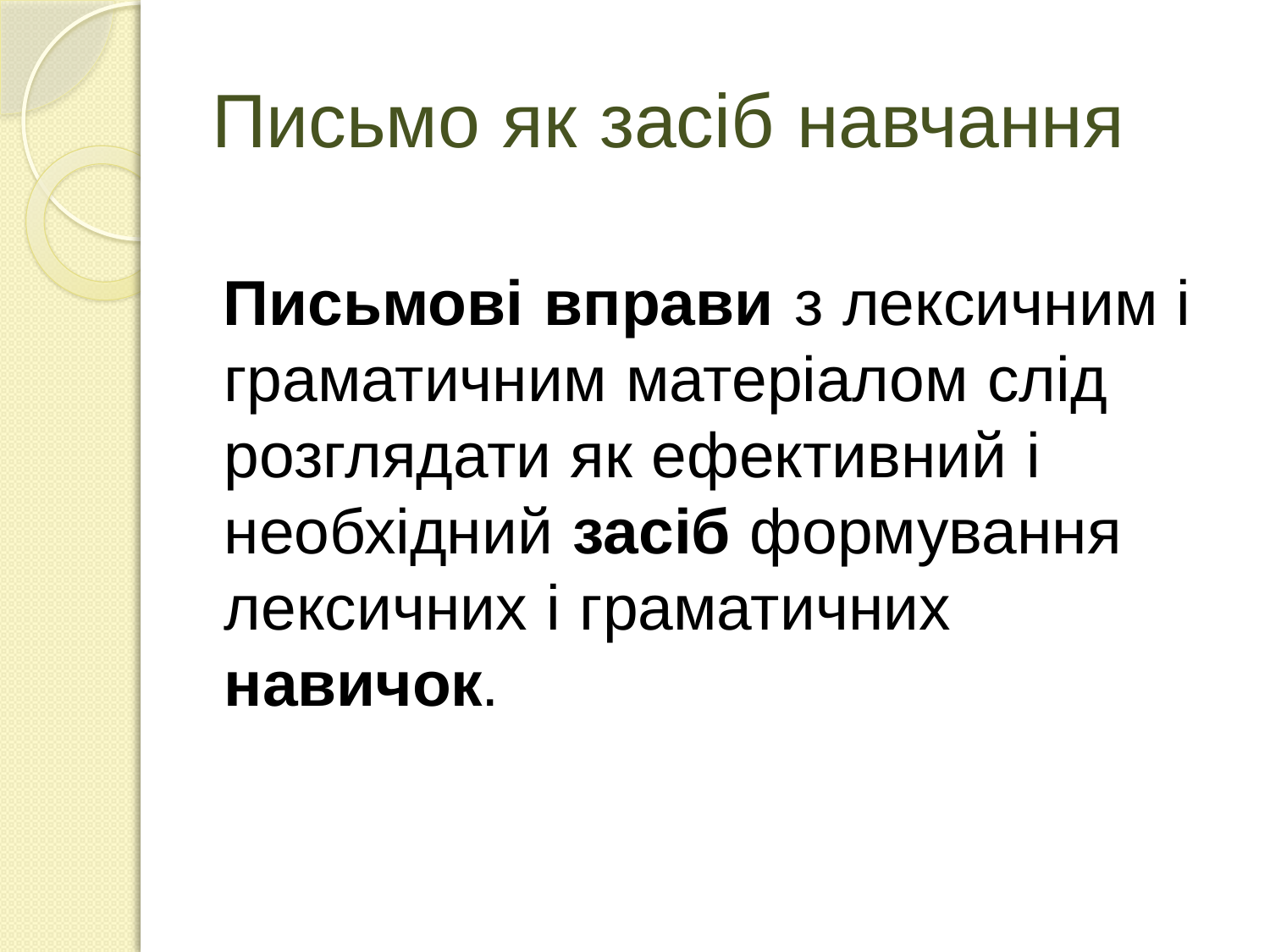

# Письмо як засіб навчання
Письмові вправи з лексичним і граматичним матеріалом слід розглядати як ефективний і необхідний засіб формування лексичних і граматичних навичок.